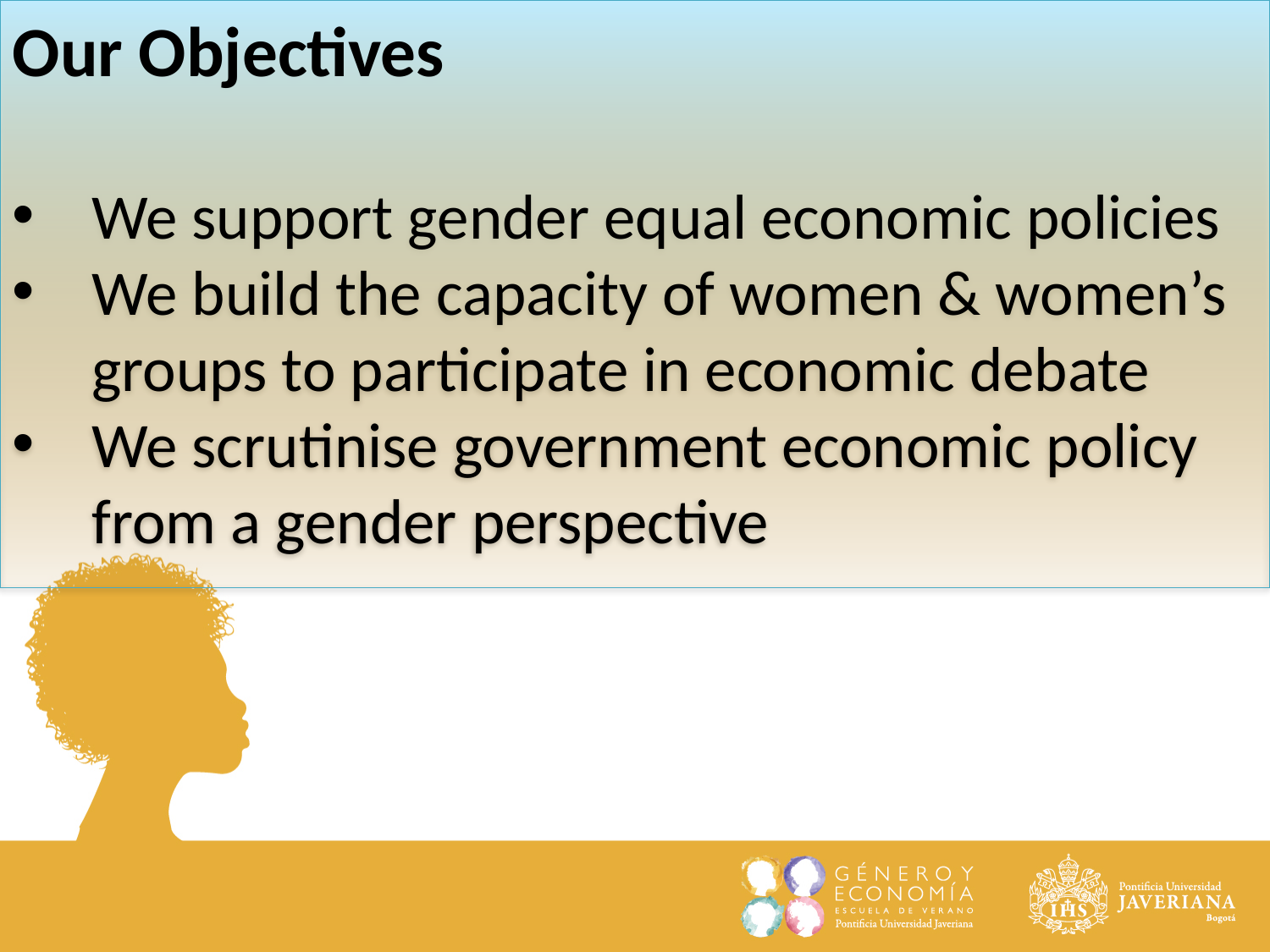

Our Objectives

We support gender equal economic policies
We build the capacity of women & women’s groups to participate in economic debate
We scrutinise government economic policy from a gender perspective